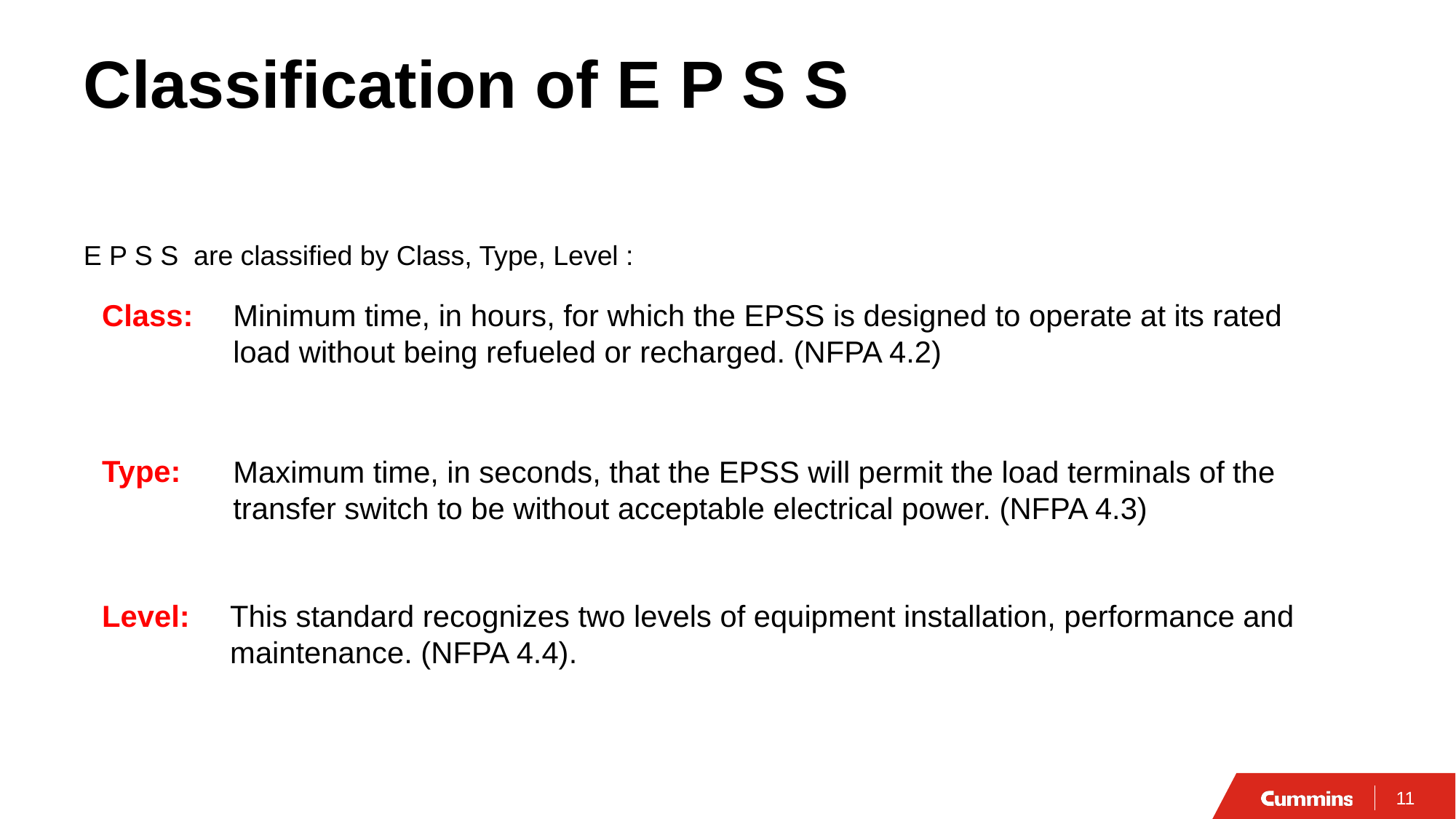

# Classification of E P S S
E P S S  are classified by Class, Type, Level :
Minimum time, in hours, for which the EPSS is designed to operate at its rated load without being refueled or recharged. (NFPA 4.2)
Class:
Type:
Maximum time, in seconds, that the EPSS will permit the load terminals of the transfer switch to be without acceptable electrical power. (NFPA 4.3)
Level:
This standard recognizes two levels of equipment installation, performance and maintenance. (NFPA 4.4).